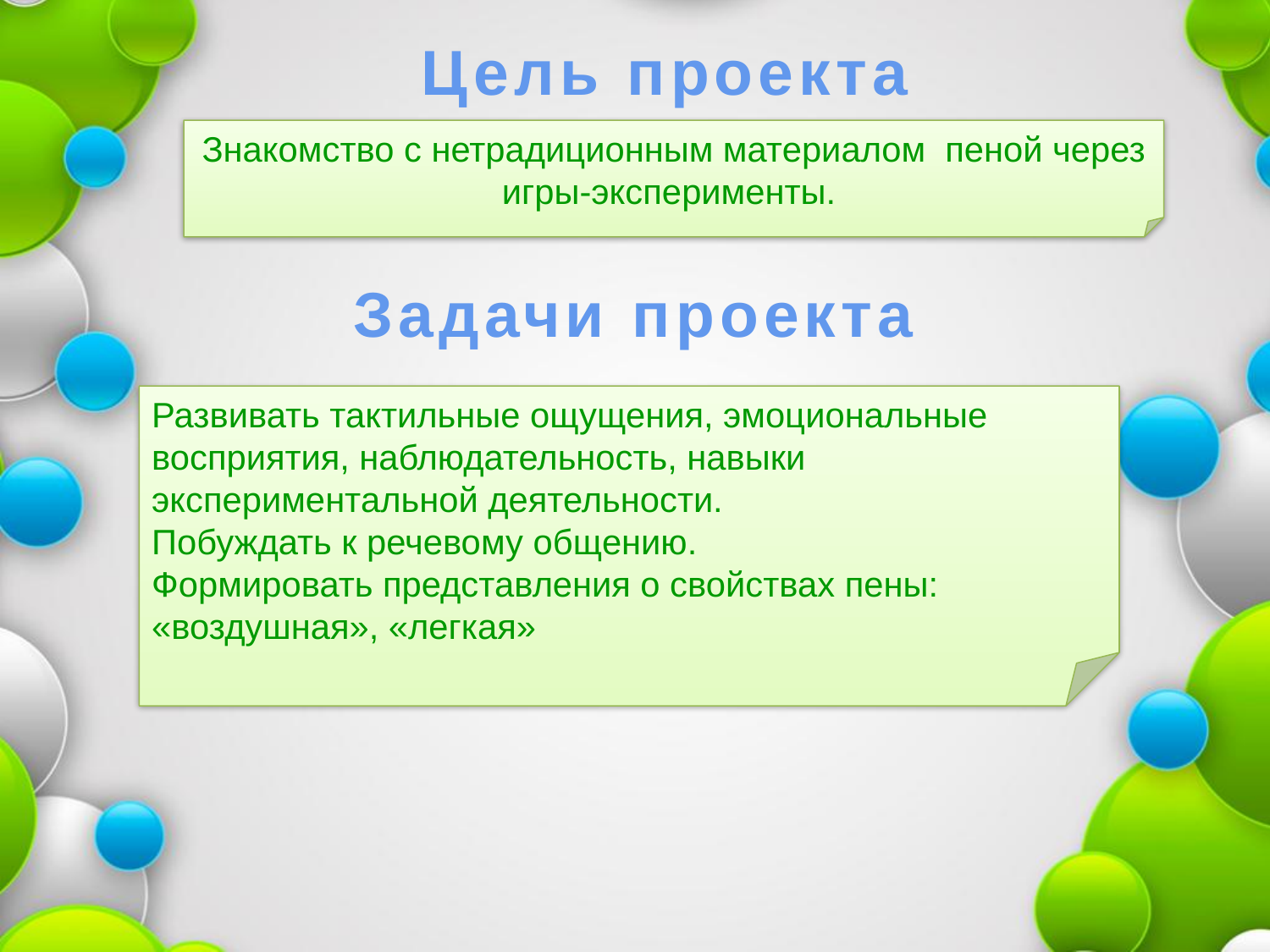

Цель проекта
Знакомство с нетрадиционным материалом  пеной через игры-эксперименты.
Задачи проекта
Развивать тактильные ощущения, эмоциональные восприятия, наблюдательность, навыки экспериментальной деятельности.
Побуждать к речевому общению.
Формировать представления о свойствах пены: «воздушная», «легкая»